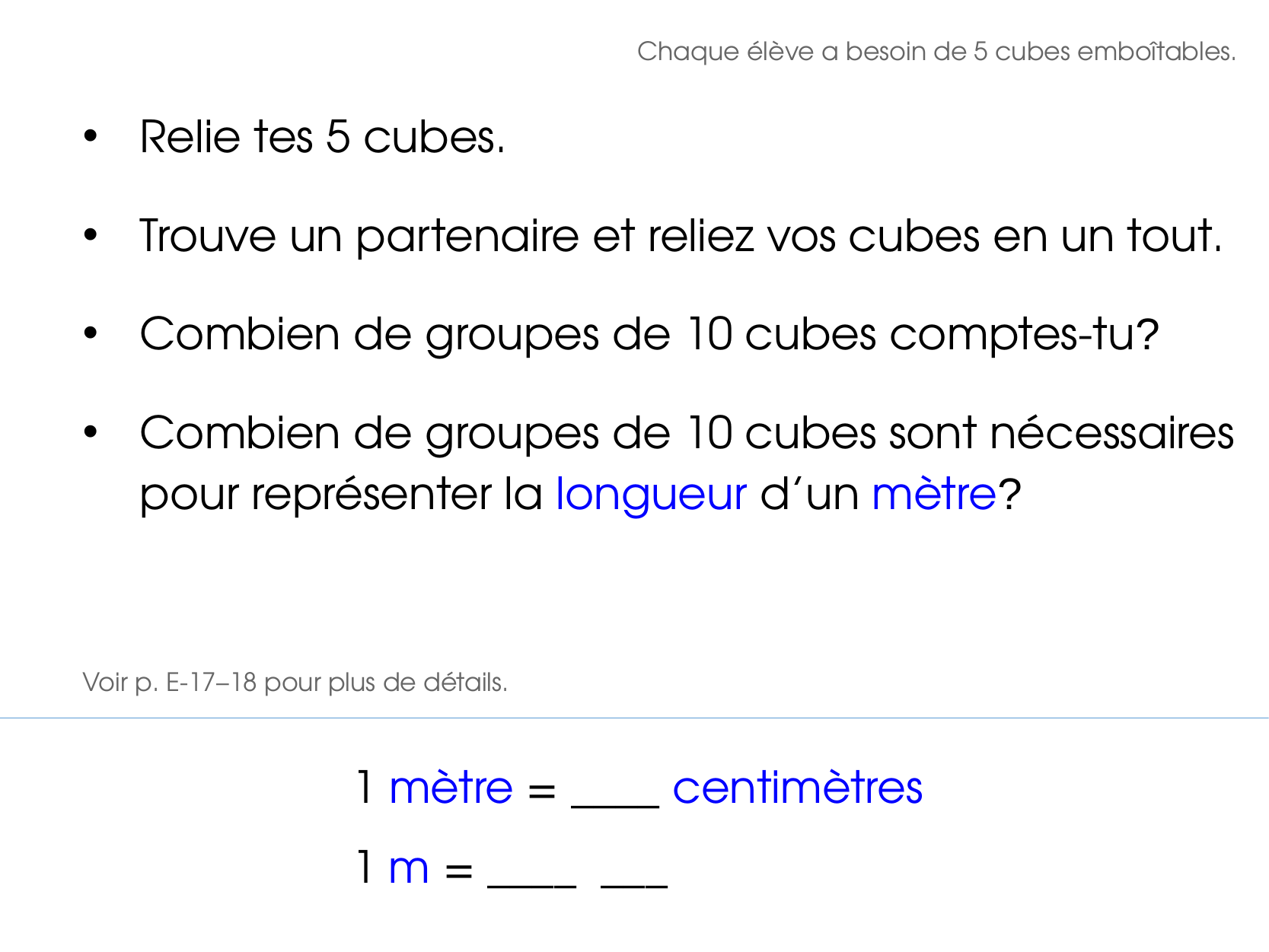

Chaque élève a besoin de 5 cubes emboîtables.
Relie tes 5 cubes.
Trouve un partenaire et reliez vos cubes en un tout.
Combien de groupes de 10 cubes comptes-tu?
Combien de groupes de 10 cubes sont nécessaires pour représenter la longueur d’un mètre?
Voir p. E-17–18 pour plus de détails.
1 mètre = ____ centimètres
1 m = ____  ___